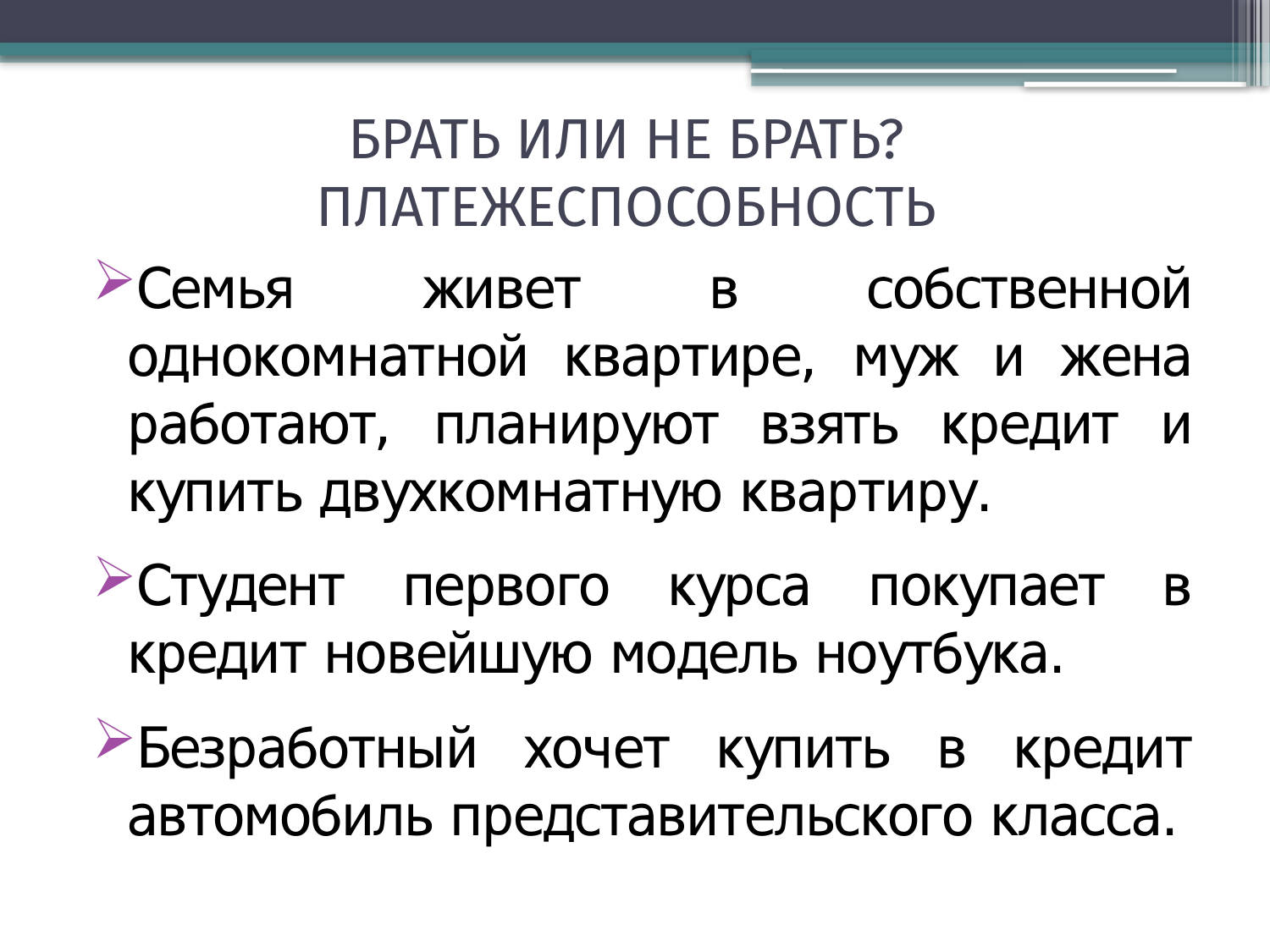

# БРАТЬ ИЛИ НЕ БРАТЬ? ПЛАТЕЖЕСПОСОБНОСТЬ
Семья живет в собственной однокомнатной квартире, муж и жена работают, планируют взять кредит и купить двухкомнатную квартиру.
Студент первого курса покупает в кредит новейшую модель ноутбука.
Безработный хочет купить в кредит автомобиль представительского класса.